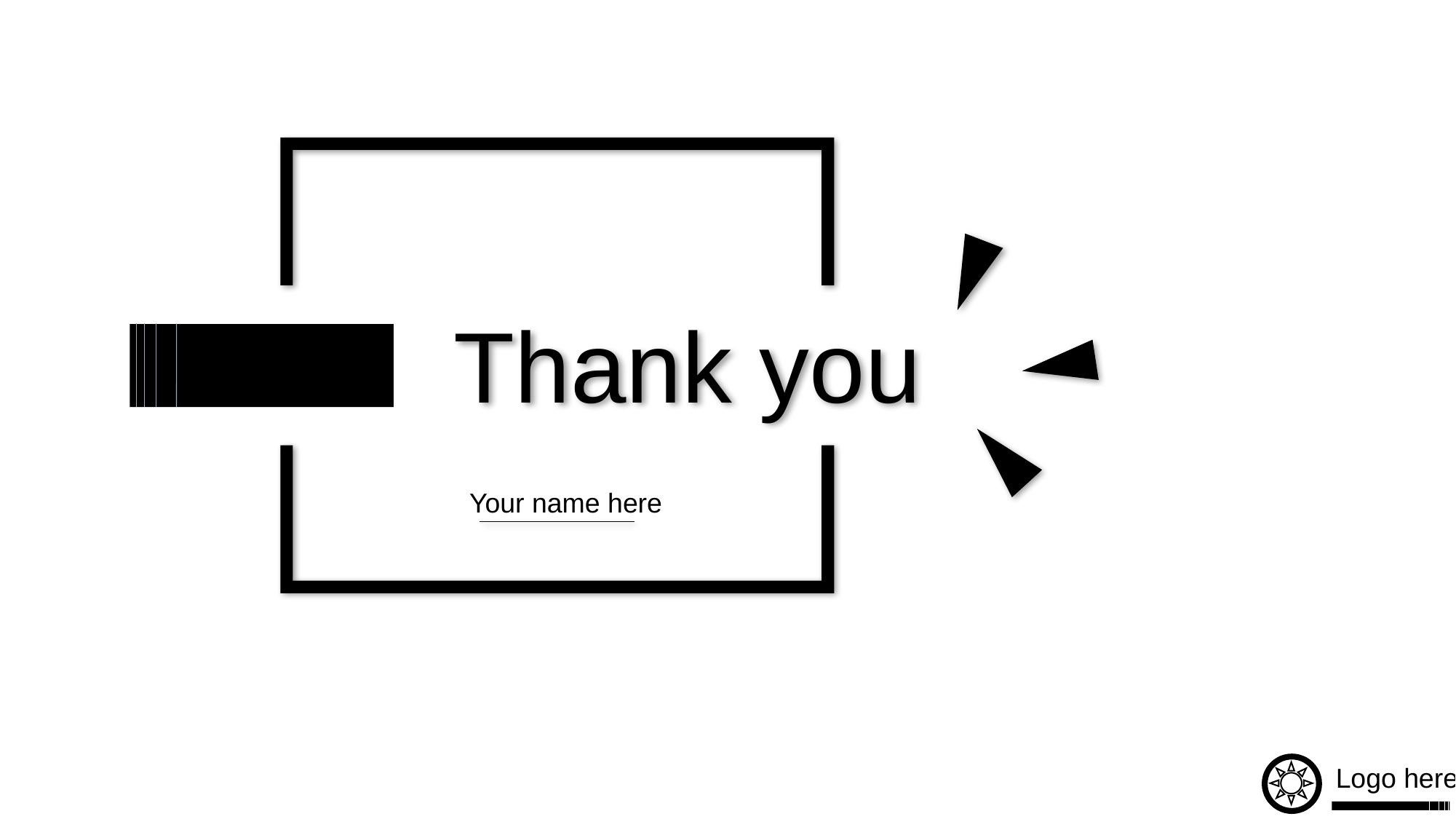

Thank you

Your name here

Logo here